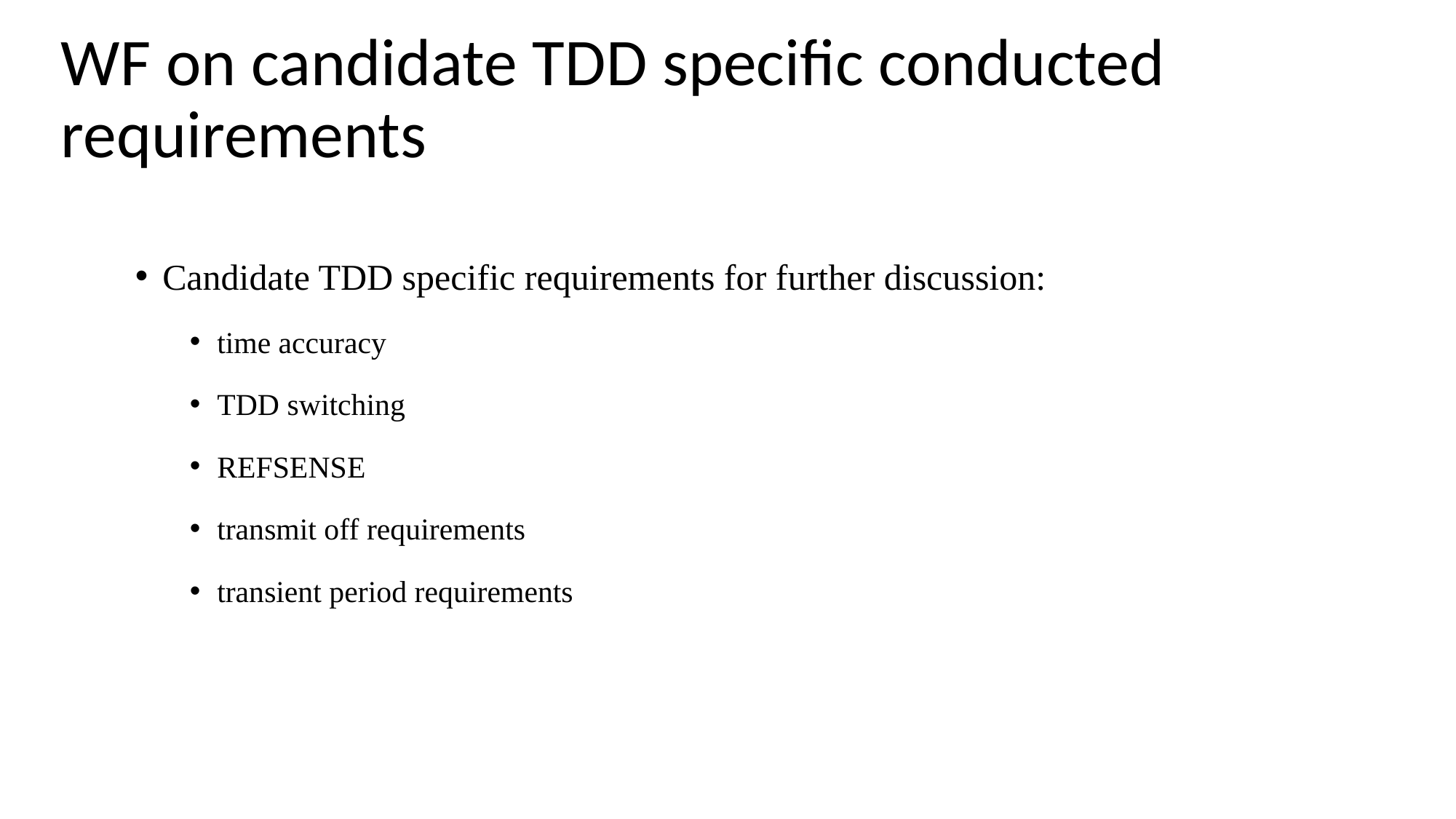

# WF on candidate TDD specific conducted requirements

Candidate TDD specific requirements for further discussion:
time accuracy
TDD switching
REFSENSE
transmit off requirements
transient period requirements